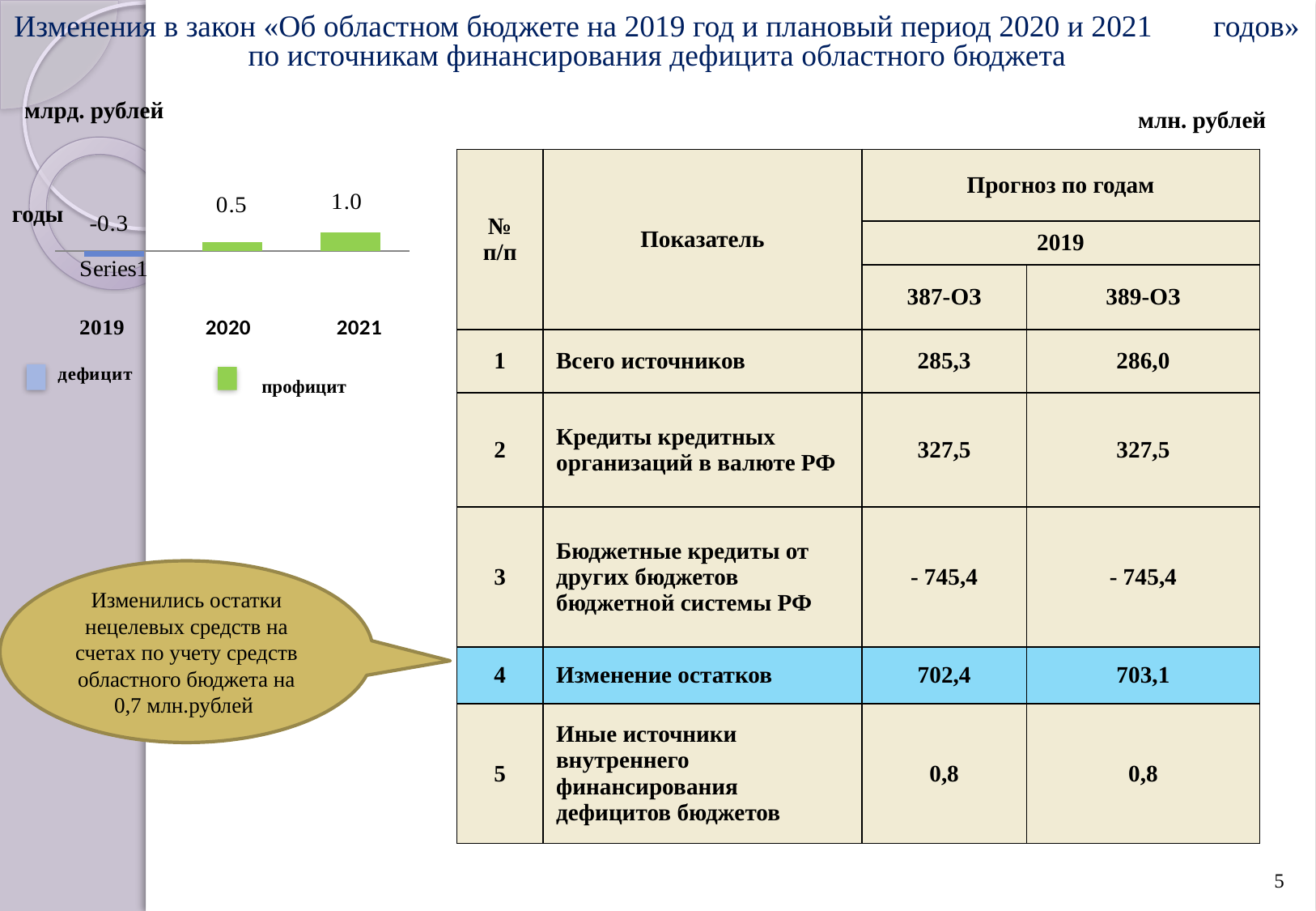

# Изменения в закон «Об областном бюджете на 2019 год и плановый период 2020 и 2021        годов» по источникам финансирования дефицита областного бюджета
млрд. рублей
млн. рублей
| № п/п | Показатель | Прогноз по годам |  |
| --- | --- | --- | --- |
|  |  | 2019 |  |
|  |  | 387-ОЗ | 389-ОЗ |
| 1 | Всего источников | 285,3 | 286,0 |
| 2 | Кредиты кредитных организаций в валюте РФ | 327,5 | 327,5 |
| 3 | Бюджетные кредиты от других бюджетов бюджетной системы РФ | - 745,4 | - 745,4 |
| 4 | Изменение остатков | 702,4 | 703,1 |
| 5 | Иные источники внутреннего финансирования дефицитов бюджетов | 0,8 | 0,8 |

### Chart

| Category | Столбец1 |
|---|---|
|  | -0.3000000000000001 |
|  | 0.5 |
|  | 1.0 |
годы
профицит

Изменились остатки нецелевых средств на счетах по учету средств областного бюджета на 0,7 млн.рублей
5